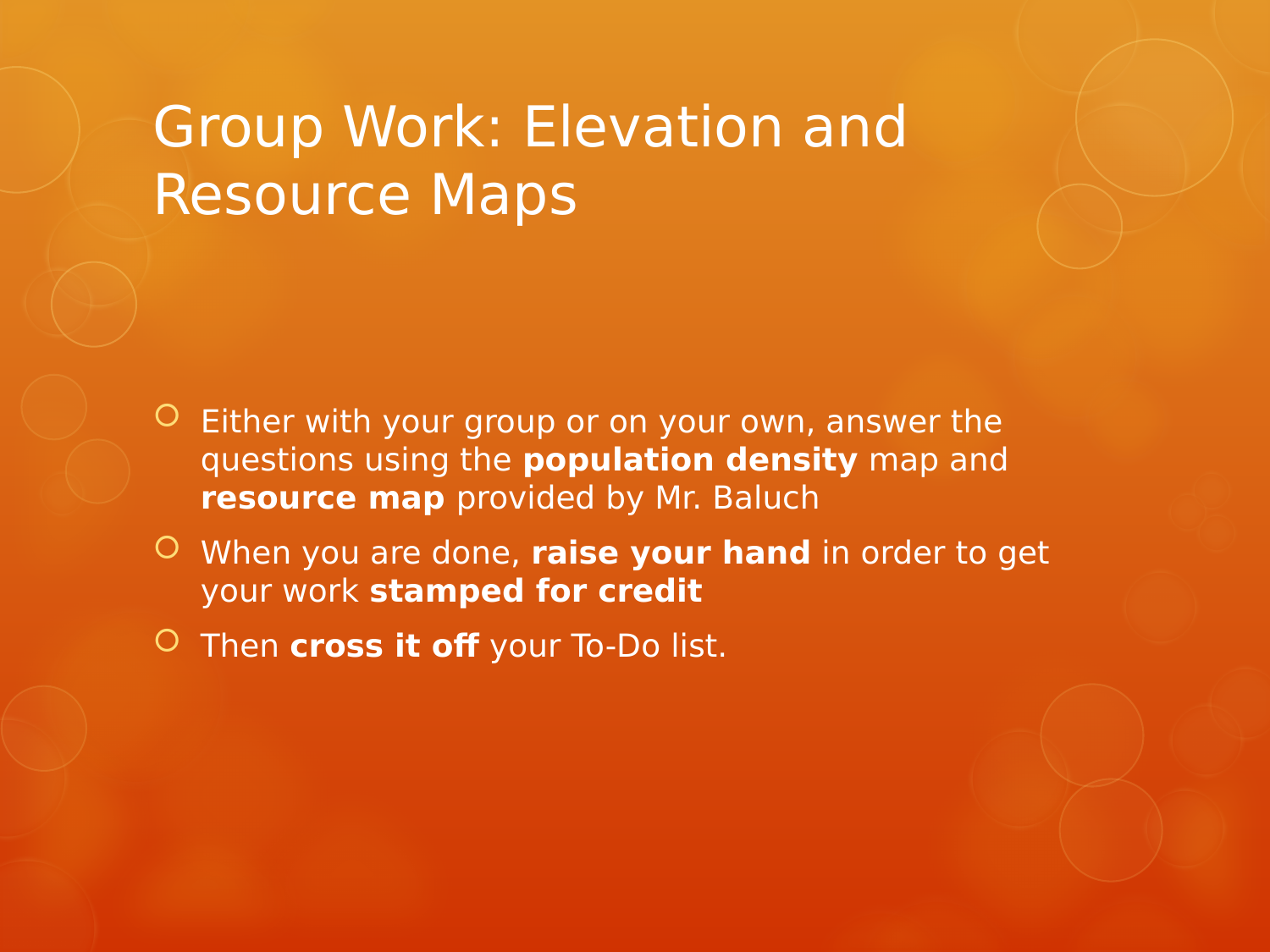

# Group Work: Elevation and Resource Maps
Either with your group or on your own, answer the questions using the population density map and resource map provided by Mr. Baluch
When you are done, raise your hand in order to get your work stamped for credit
Then cross it off your To-Do list.